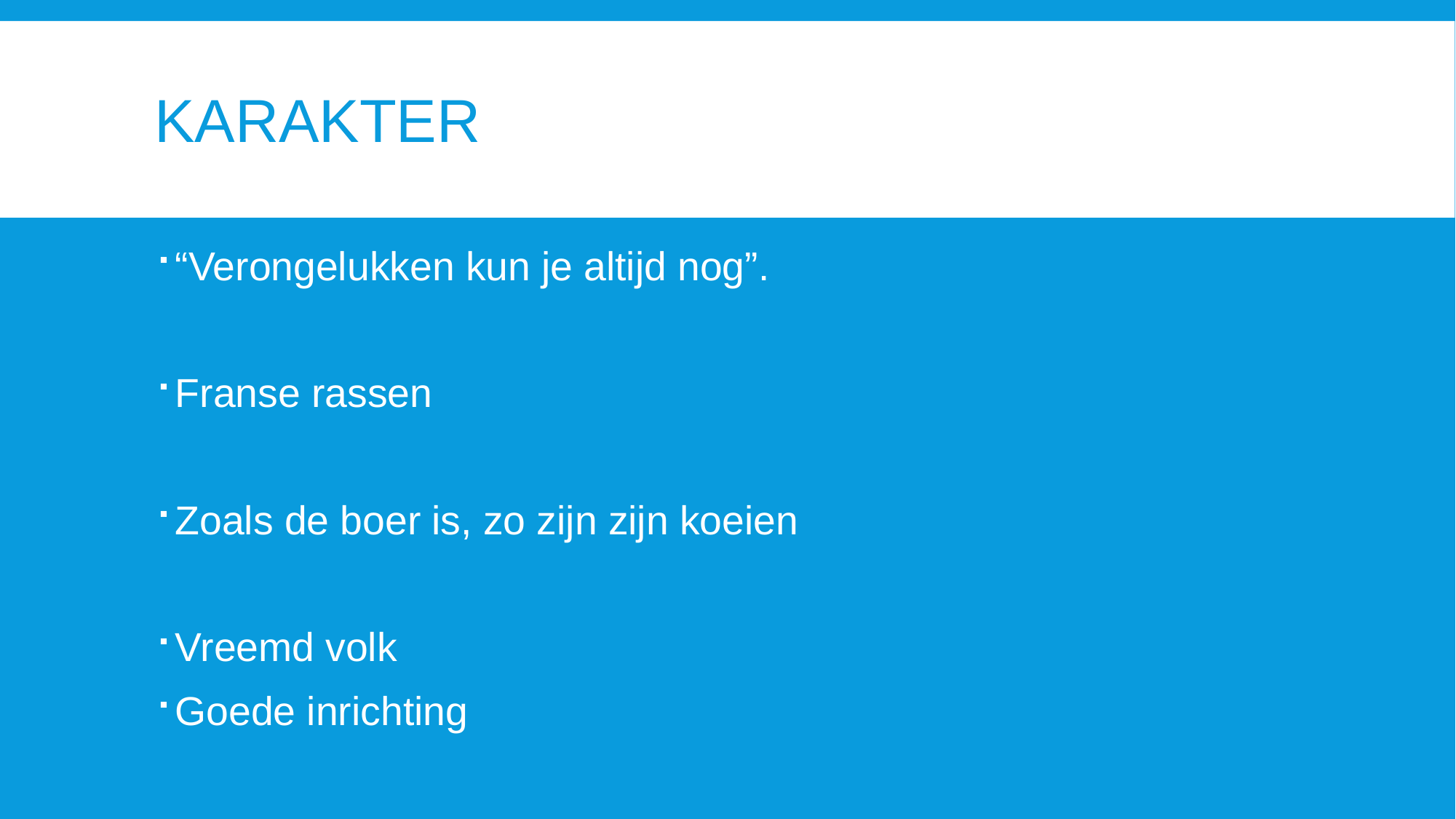

# Karakter
“Verongelukken kun je altijd nog”.

Franse rassen

Zoals de boer is, zo zijn zijn koeien

Vreemd volk
Goede inrichting